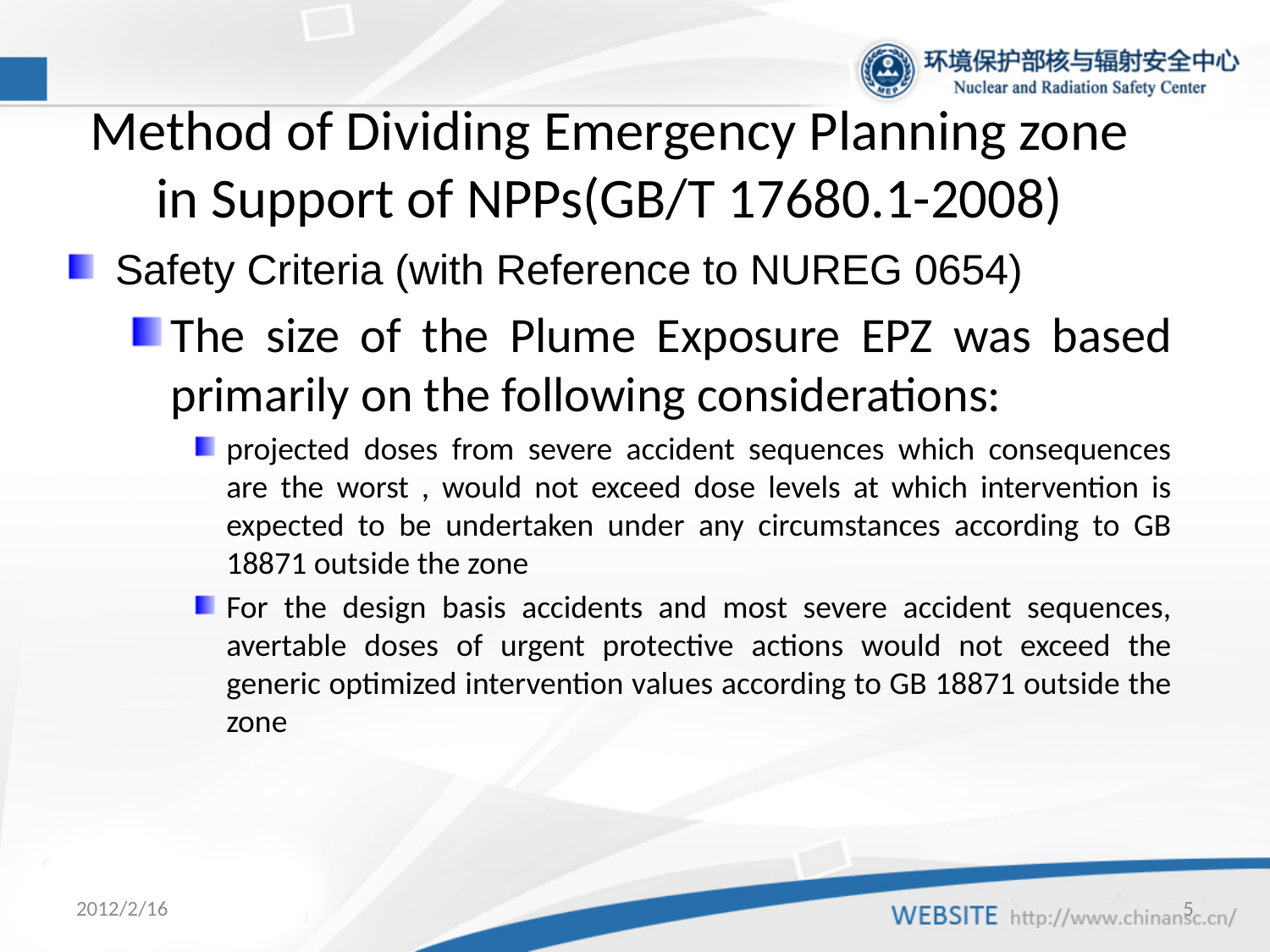

# Method of Dividing Emergency Planning zone in Support of NPPs(GB/T 17680.1-2008)
Safety Criteria (with Reference to NUREG 0654)
The size of the Plume Exposure EPZ was based primarily on the following considerations:
projected doses from severe accident sequences which consequences are the worst , would not exceed dose levels at which intervention is expected to be undertaken under any circumstances according to GB 18871 outside the zone
For the design basis accidents and most severe accident sequences, avertable doses of urgent protective actions would not exceed the generic optimized intervention values according to GB 18871 outside the zone

2012/2/16
5